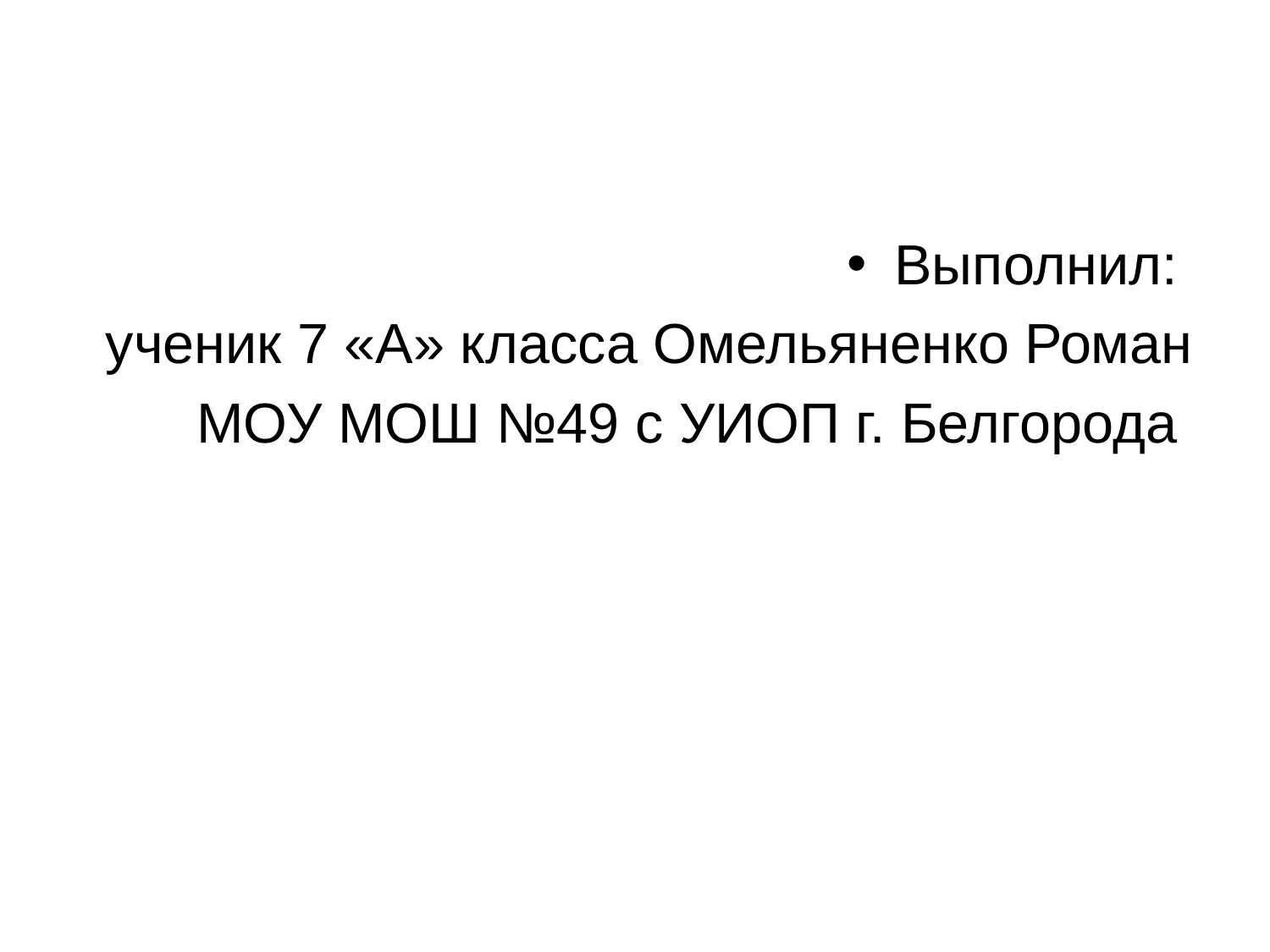

#
Выполнил:
ученик 7 «А» класса Омельяненко Роман
МОУ МОШ №49 с УИОП г. Белгорода